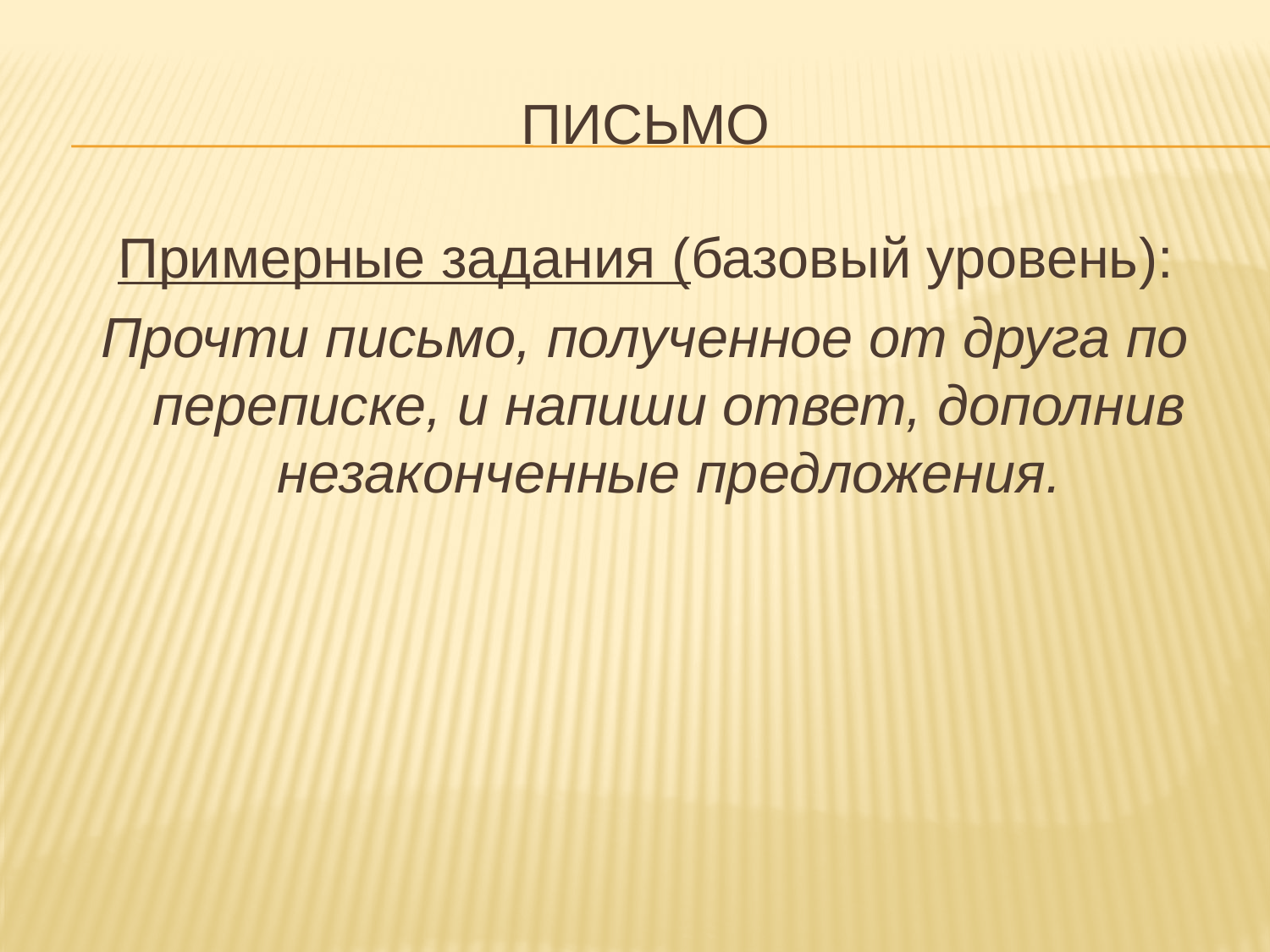

# письмо
Примерные задания (базовый уровень):
Прочти письмо, полученное от друга по переписке, и напиши ответ, дополнив незаконченные предложения.